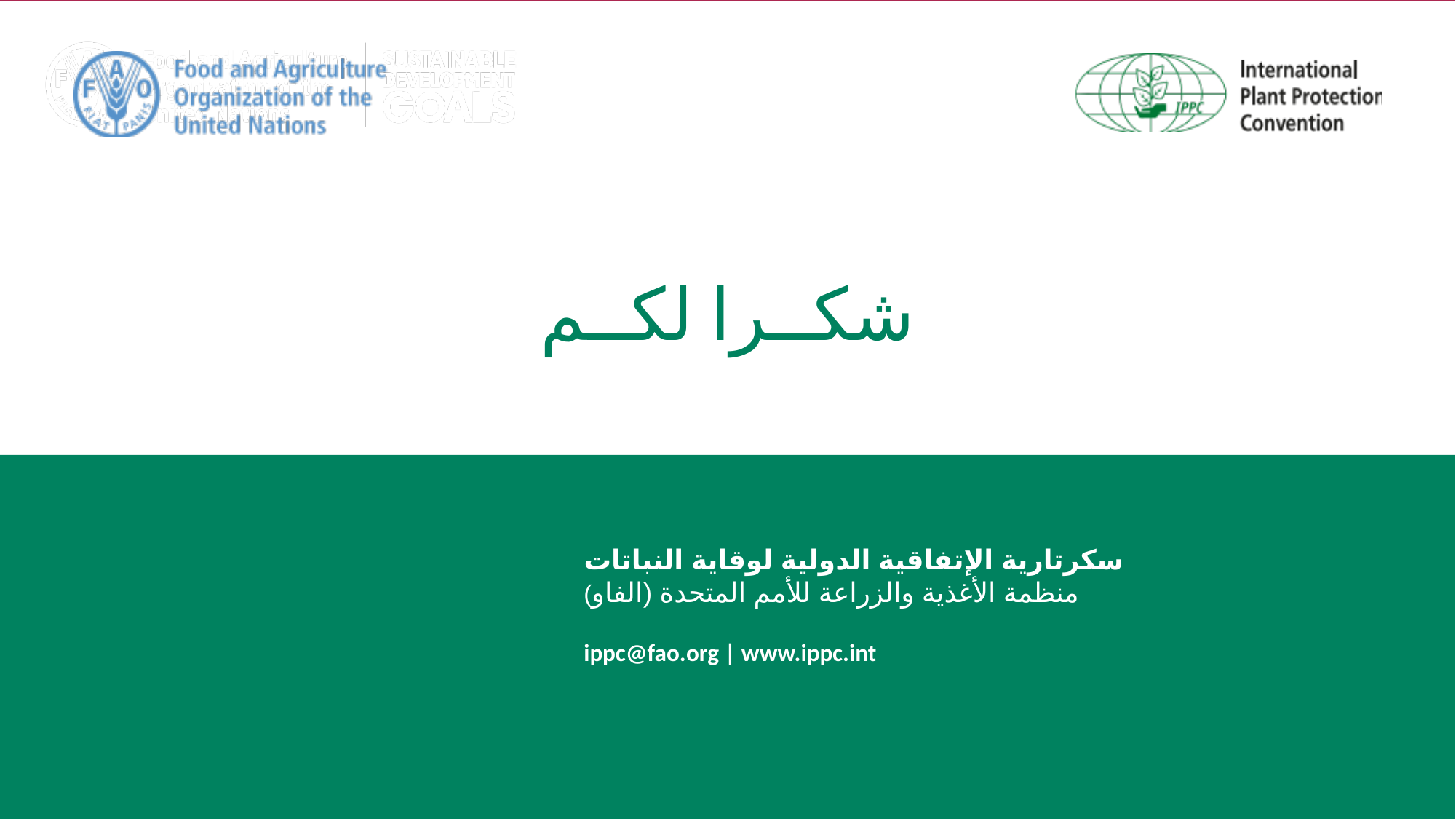

# شكــرا لكــم
سكرتارية الإتفاقية الدولية لوقاية النباتات
منظمة الأغذية والزراعة للأمم المتحدة (الفاو)
ippc@fao.org | www.ippc.int